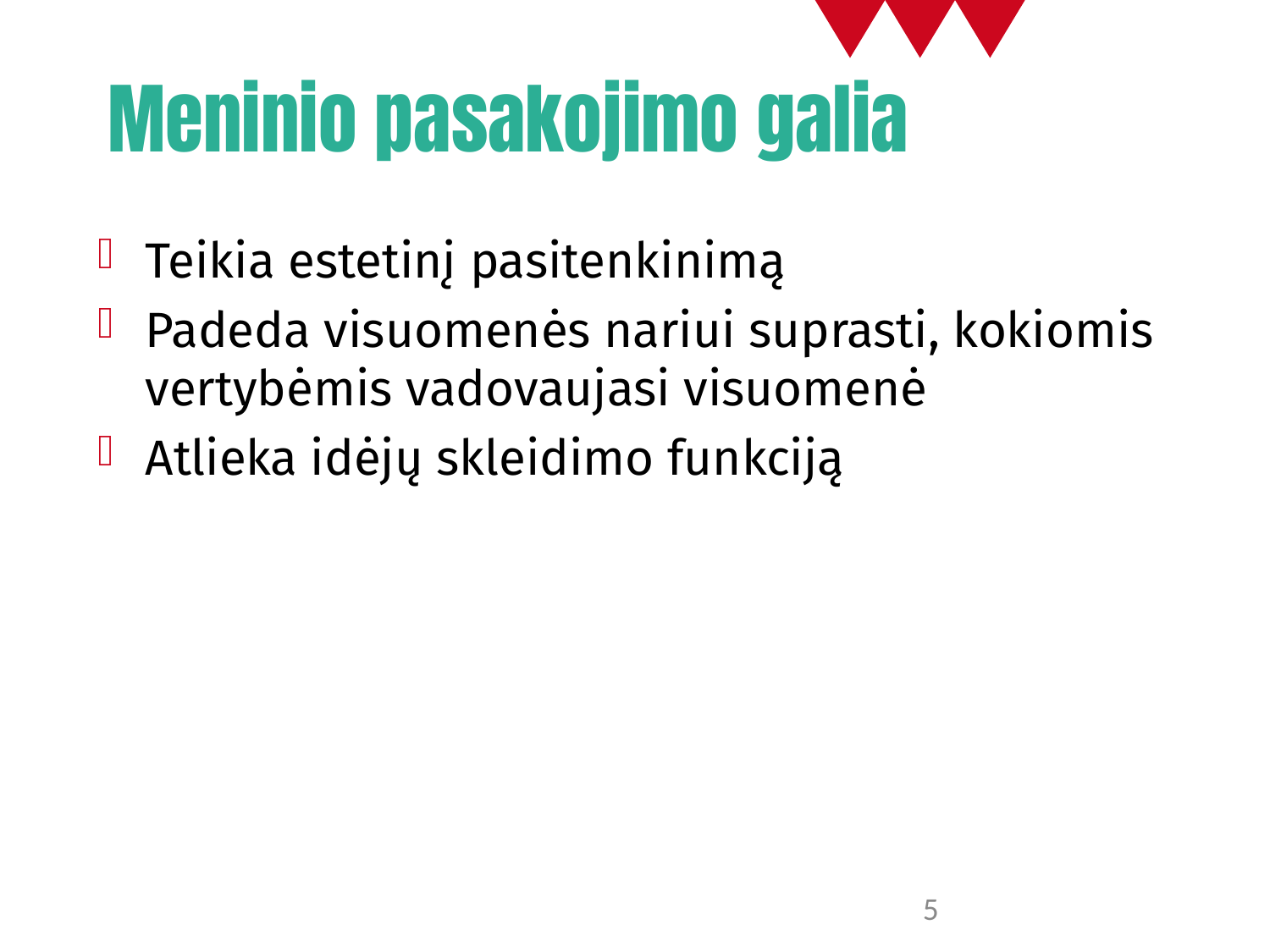

# Meninio pasakojimo galia
Teikia estetinį pasitenkinimą
Padeda visuomenės nariui suprasti, kokiomis vertybėmis vadovaujasi visuomenė
Atlieka idėjų skleidimo funkciją
5